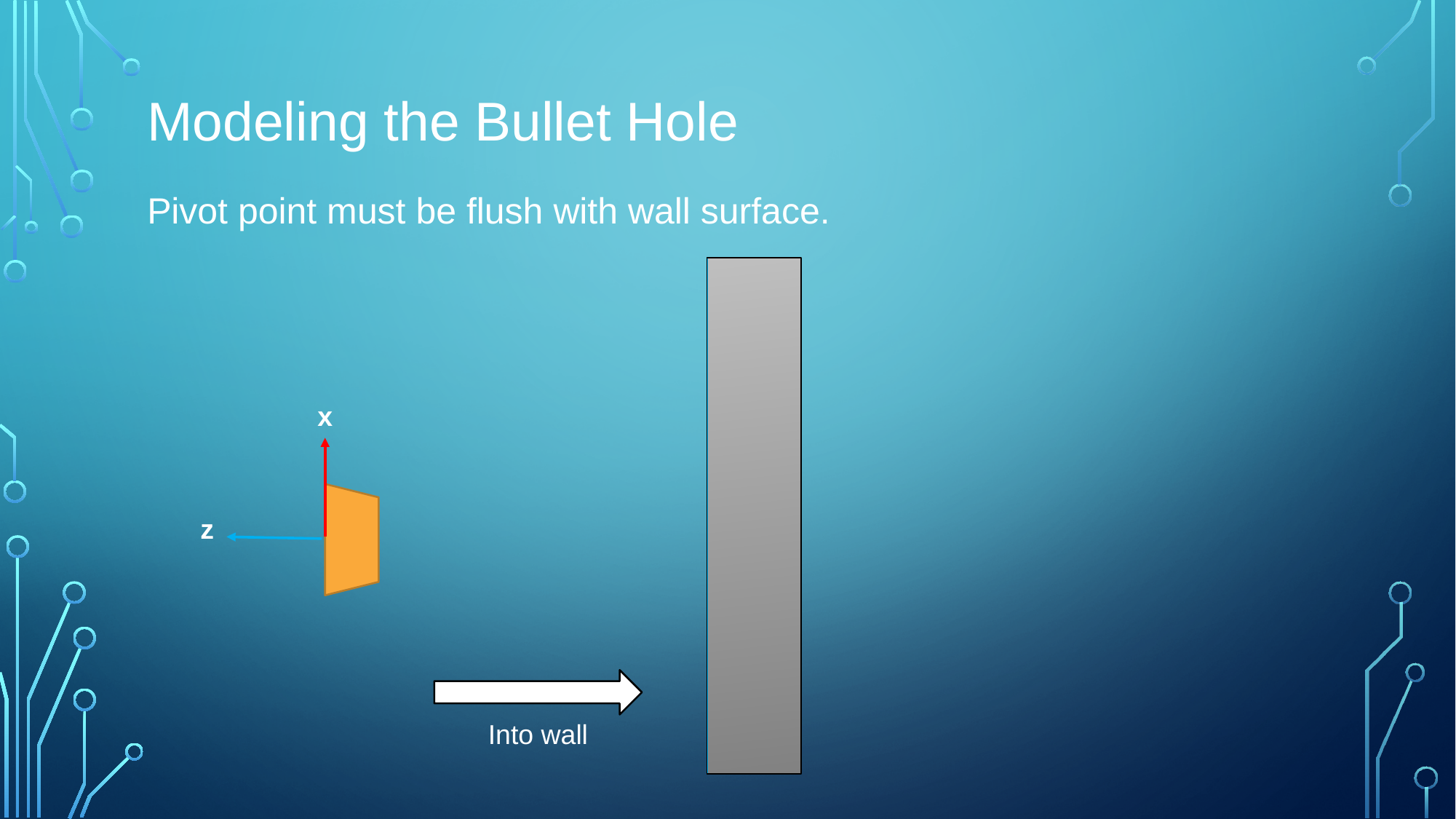

# Modeling the Bullet Hole
Pivot point must be flush with wall surface.

x
z

Into wall